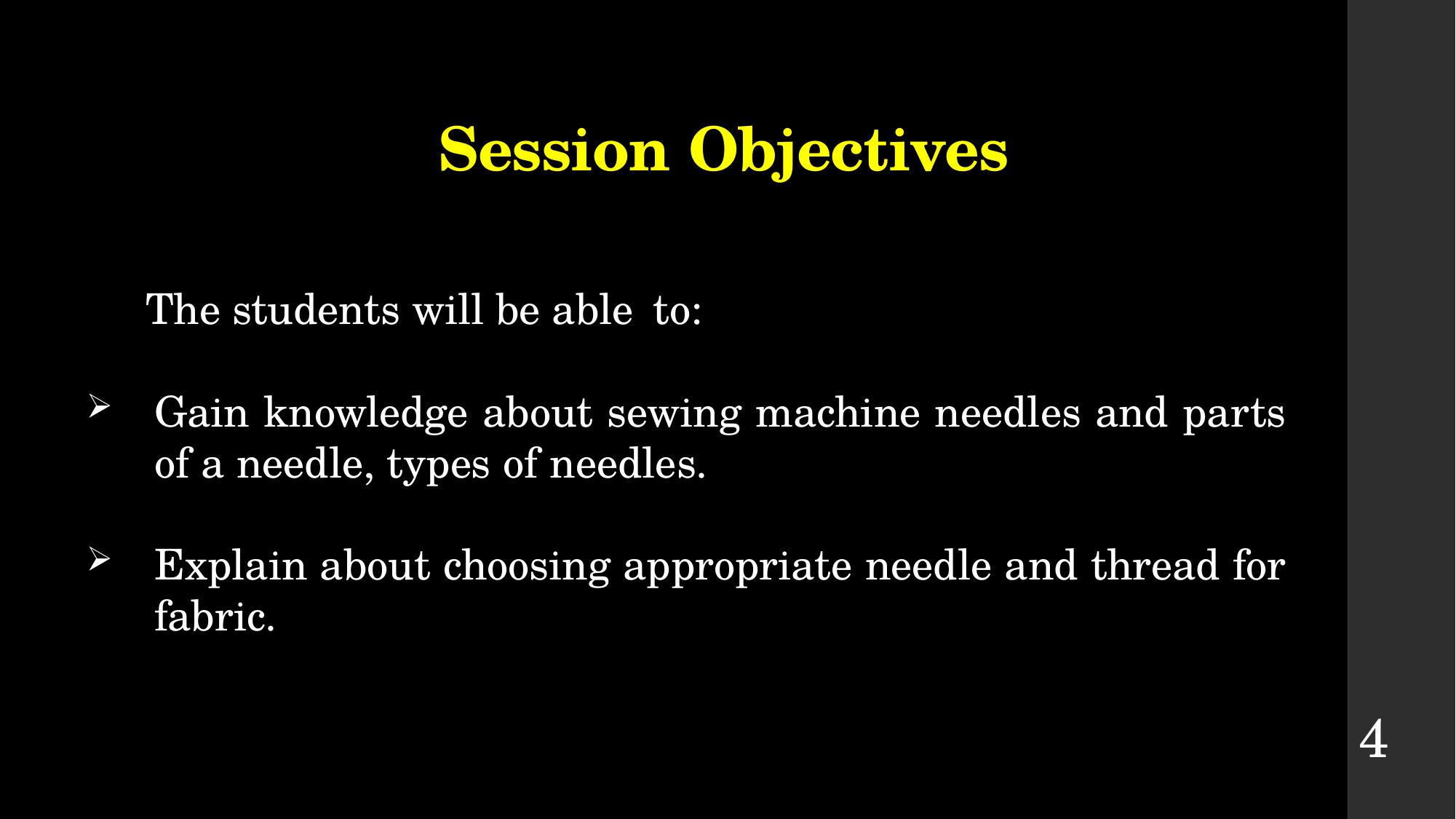

# Session Objectives
      The students will be able to:

Gain knowledge about sewing machine needles and parts of a needle, types of needles.

Explain about choosing appropriate needle and thread for fabric.
4